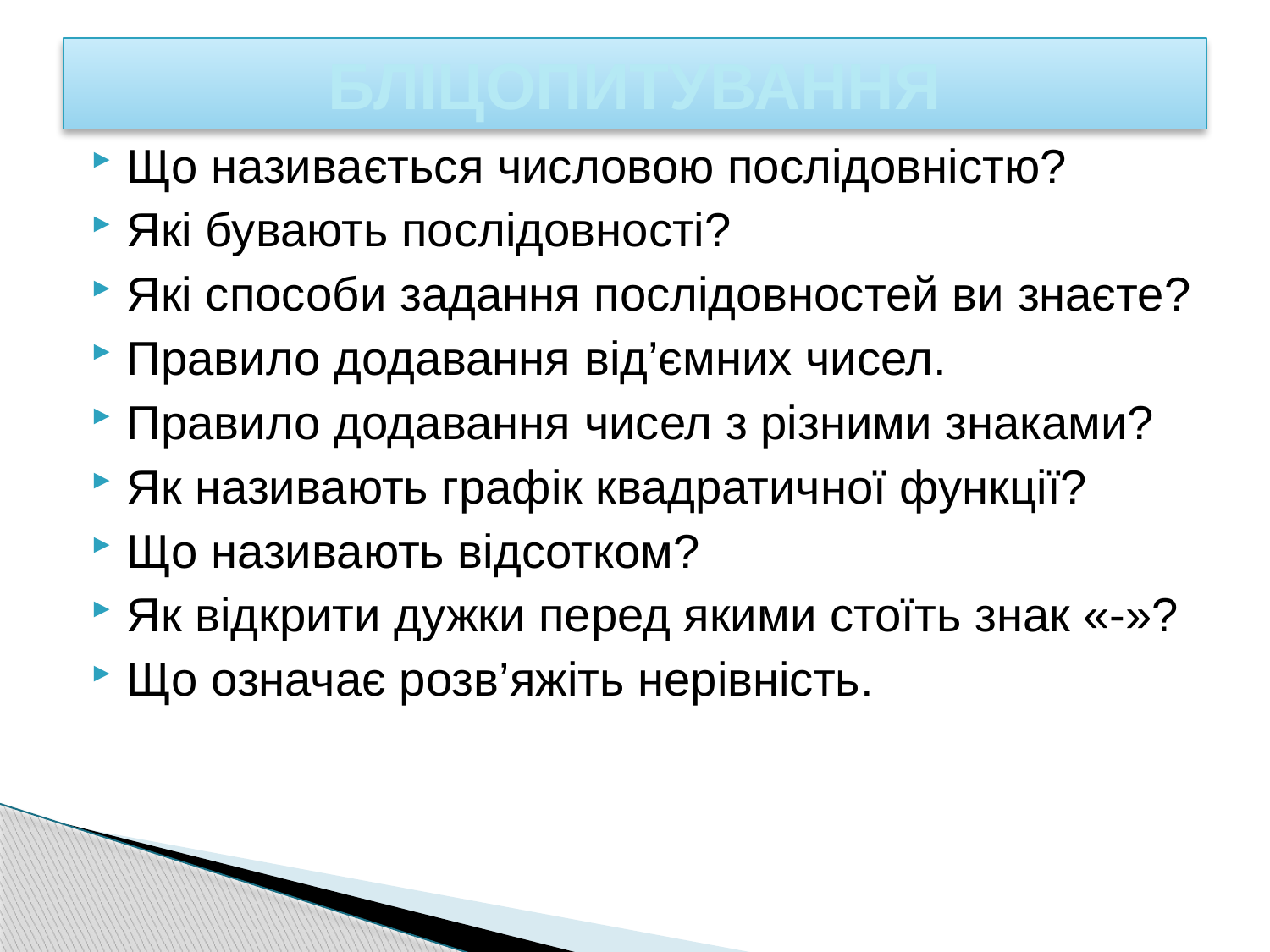

# БЛІЦОПИТУВАННЯ
Що називається числовою послідовністю?
Які бувають послідовності?
Які способи задання послідовностей ви знаєте?
Правило додавання від’ємних чисел.
Правило додавання чисел з різними знаками?
Як називають графік квадратичної функції?
Що називають відсотком?
Як відкрити дужки перед якими стоїть знак «-»?
Що означає розв’яжіть нерівність.